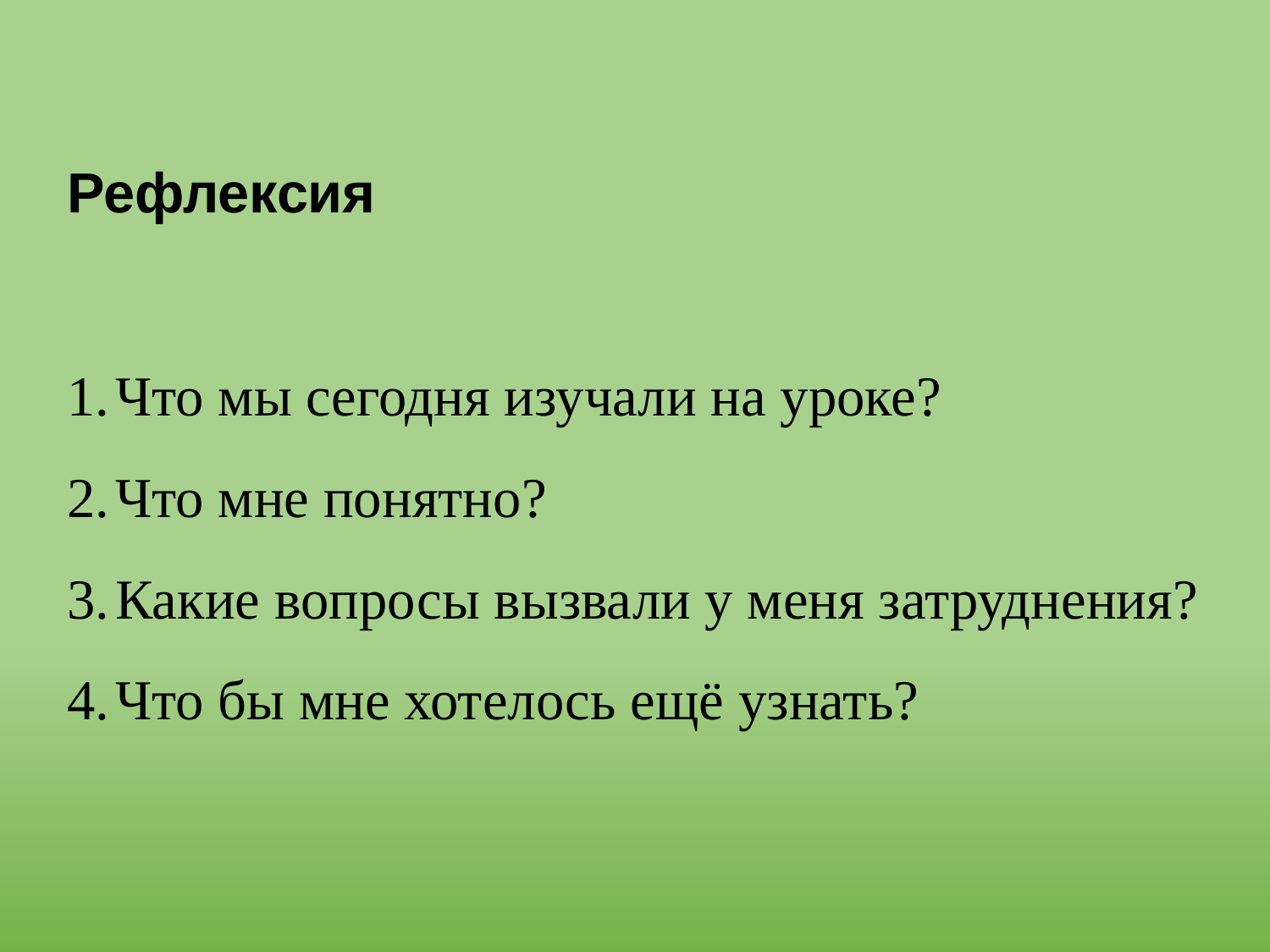

Рефлексия

Что мы сегодня изучали на уроке?
Что мне понятно?
Какие вопросы вызвали у меня затруднения?
Что бы мне хотелось ещё узнать?